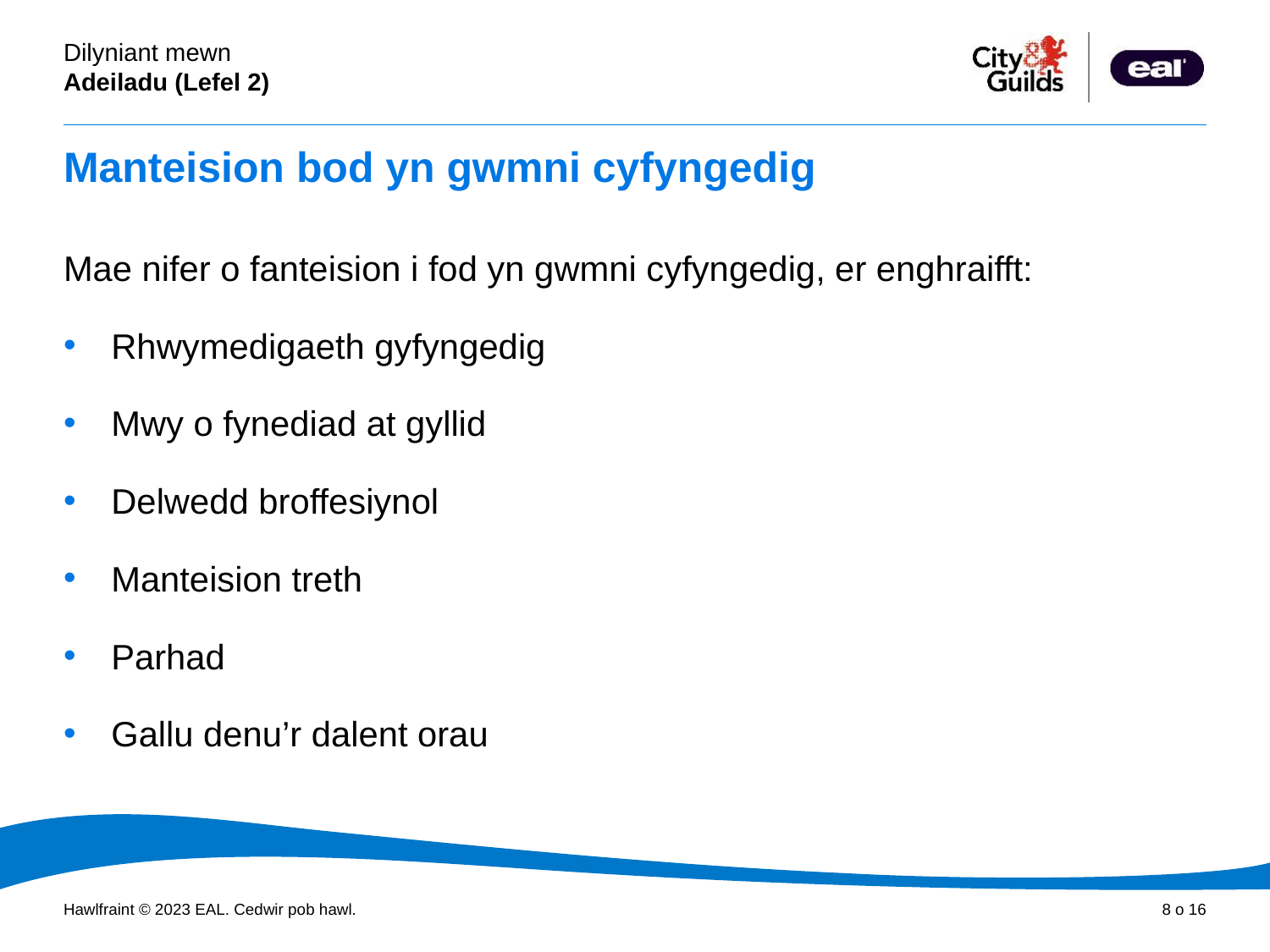

# Manteision bod yn gwmni cyfyngedig
Mae nifer o fanteision i fod yn gwmni cyfyngedig, er enghraifft:
Rhwymedigaeth gyfyngedig
Mwy o fynediad at gyllid
Delwedd broffesiynol
Manteision treth
Parhad
Gallu denu’r dalent orau